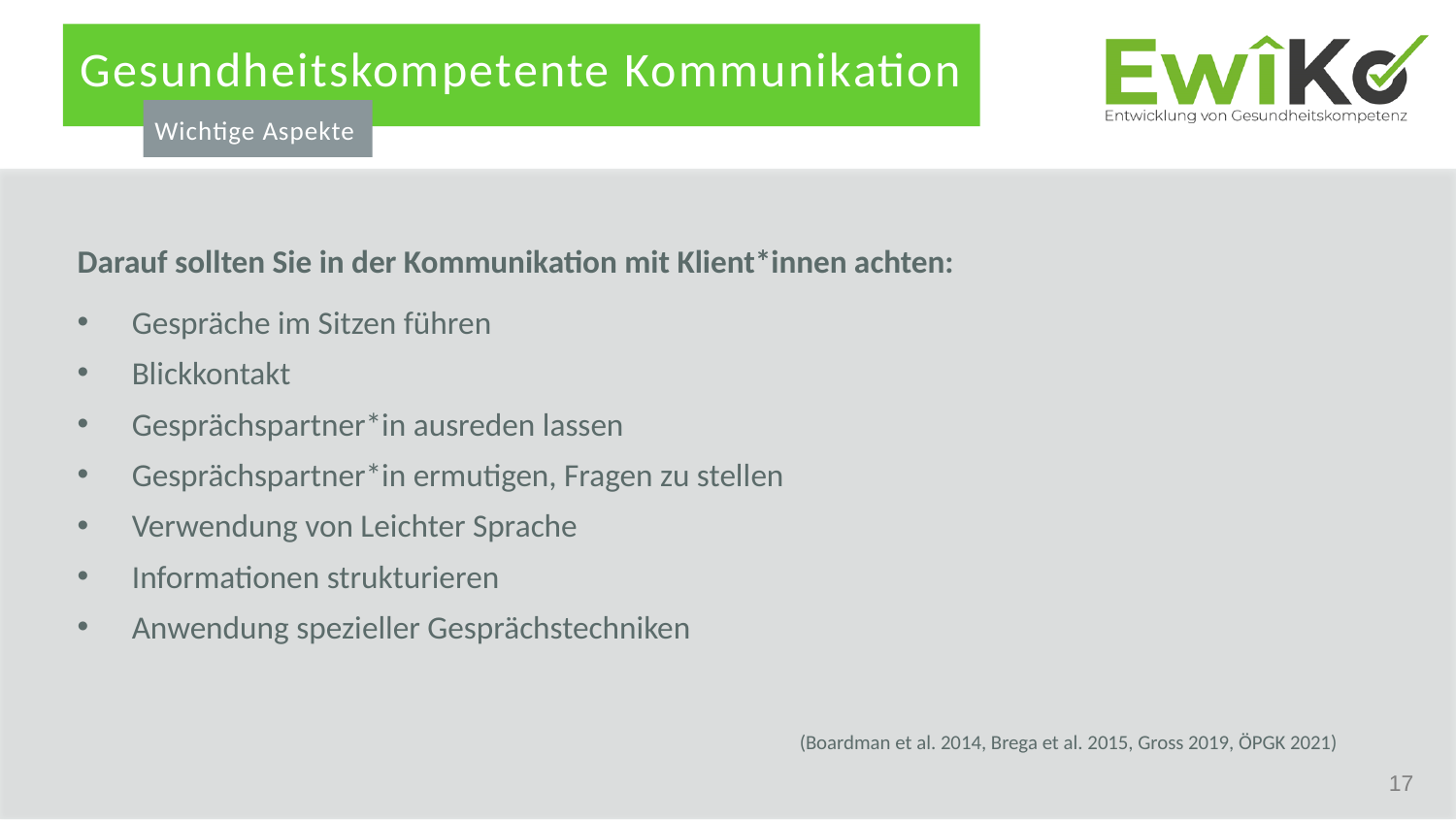

Gesundheitskompetente Kommunikation
Wichtige Aspekte
Darauf sollten Sie in der Kommunikation mit Klient*innen achten:

Gespräche im Sitzen führen
Blickkontakt
Gesprächspartner*in ausreden lassen
Gesprächspartner*in ermutigen, Fragen zu stellen
Verwendung von Leichter Sprache
Informationen strukturieren
Anwendung spezieller Gesprächstechniken

(Boardman et al. 2014, Brega et al. 2015, Gross 2019, ÖPGK 2021)